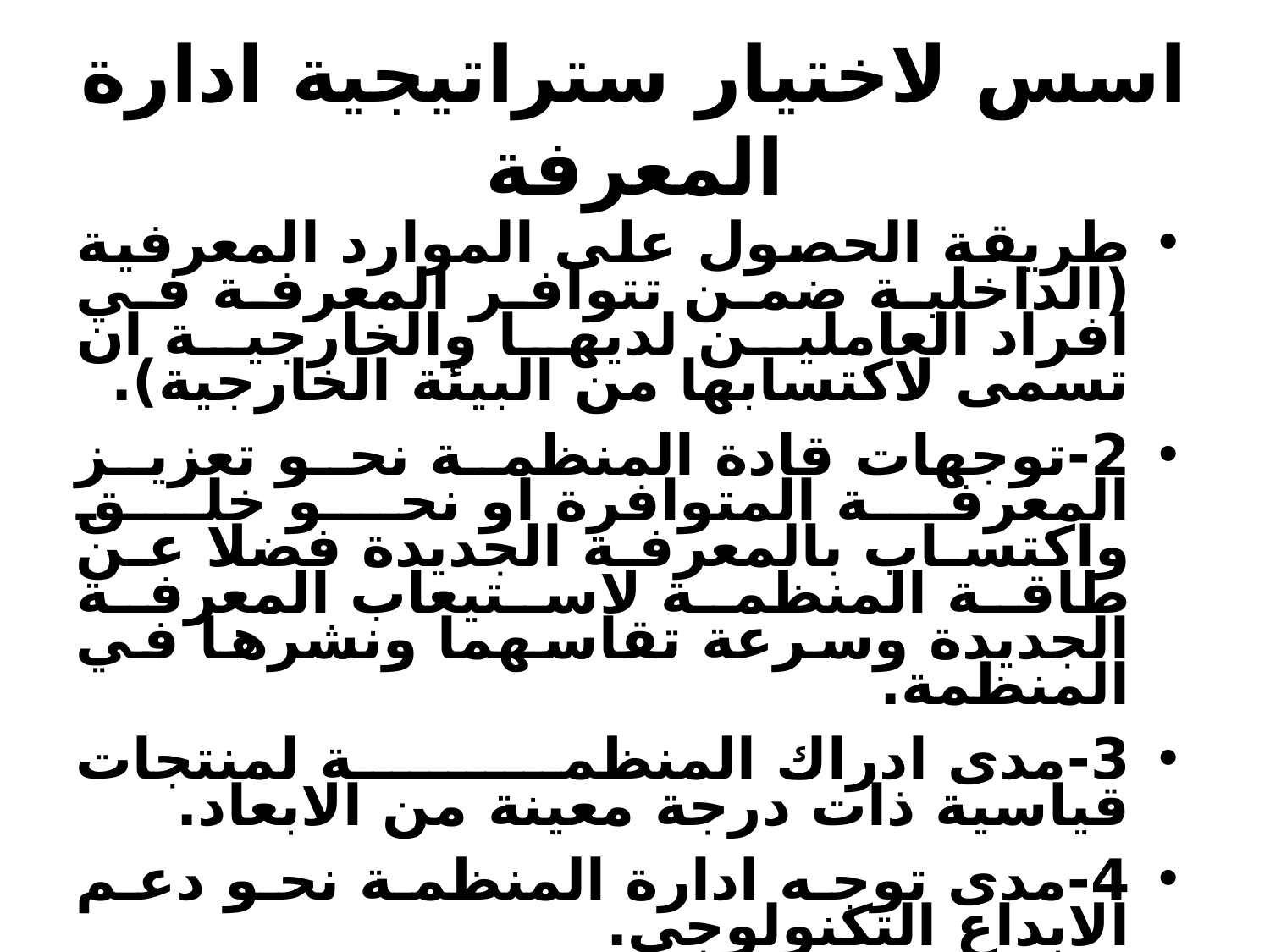

# اسس لاختيار ستراتيجية ادارة المعرفة
طريقة الحصول على الموارد المعرفية (الداخلية ضمن تتوافر المعرفة في افراد العاملين لديها والخارجية ان تسمى لاكتسابها من البيئة الخارجية).
2-توجهات قادة المنظمة نحو تعزيز المعرفة المتوافرة او نحو خلق واكتساب بالمعرفة الجديدة فضلا عن طاقة المنظمة لاستيعاب المعرفة الجديدة وسرعة تقاسهما ونشرها في المنظمة.
3-مدى ادراك المنظمة لمنتجات قياسية ذات درجة معينة من الابعاد.
4-مدى توجه ادارة المنظمة نحو دعم الابداع التكنولوجي.